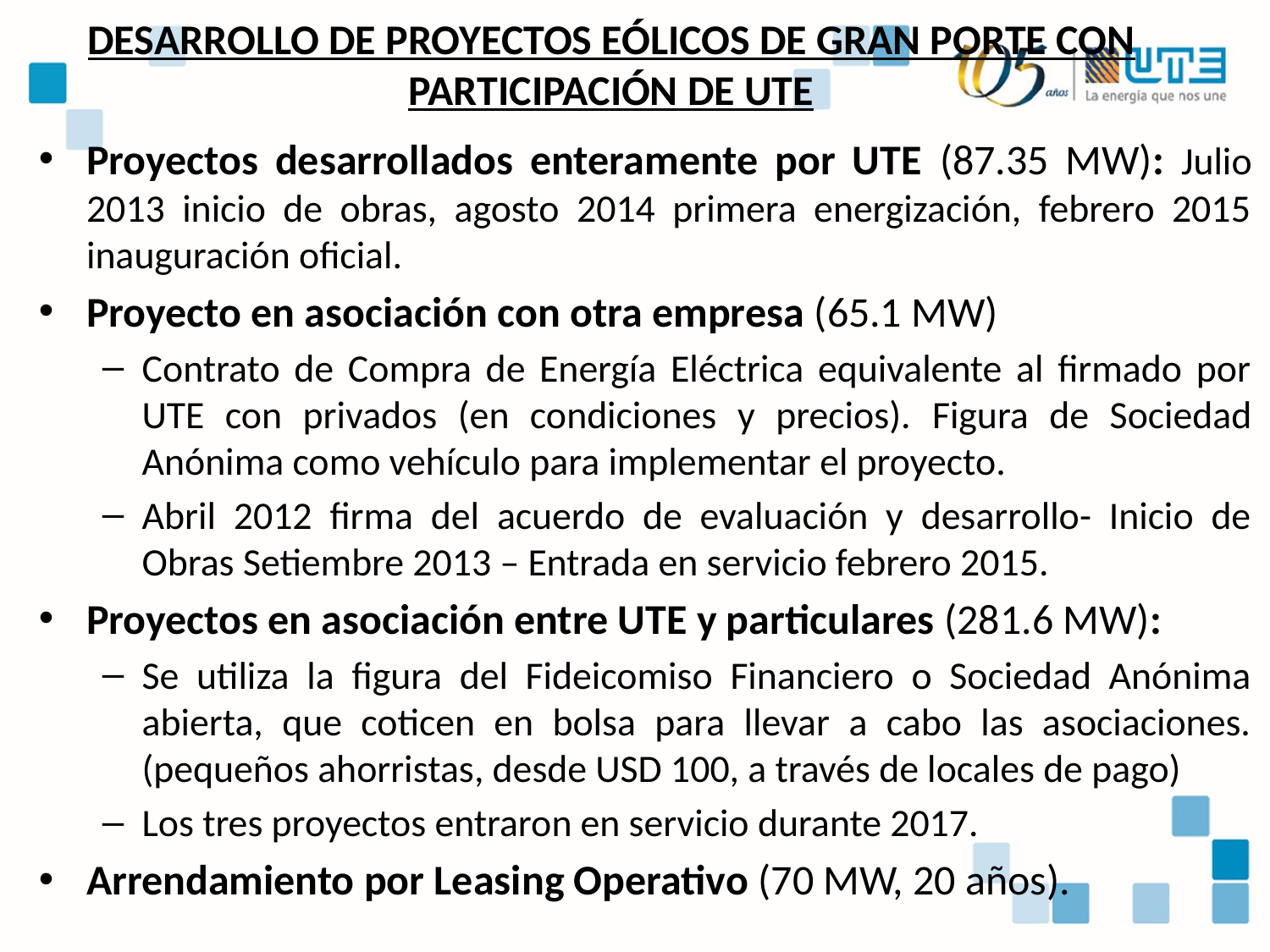

DESARROLLO DE PROYECTOS EÓLICOS DE GRAN PORTE CON PARTICIPACIÓN DE UTE

Proyectos desarrollados enteramente por UTE (87.35 MW): Julio 2013 inicio de obras, agosto 2014 primera energización, febrero 2015 inauguración oficial.
Proyecto en asociación con otra empresa (65.1 MW)
Contrato de Compra de Energía Eléctrica equivalente al firmado por UTE con privados (en condiciones y precios). Figura de Sociedad Anónima como vehículo para implementar el proyecto.
Abril 2012 firma del acuerdo de evaluación y desarrollo- Inicio de Obras Setiembre 2013 – Entrada en servicio febrero 2015.
Proyectos en asociación entre UTE y particulares (281.6 MW):
Se utiliza la figura del Fideicomiso Financiero o Sociedad Anónima abierta, que coticen en bolsa para llevar a cabo las asociaciones. (pequeños ahorristas, desde USD 100, a través de locales de pago)
Los tres proyectos entraron en servicio durante 2017.
Arrendamiento por Leasing Operativo (70 MW, 20 años).